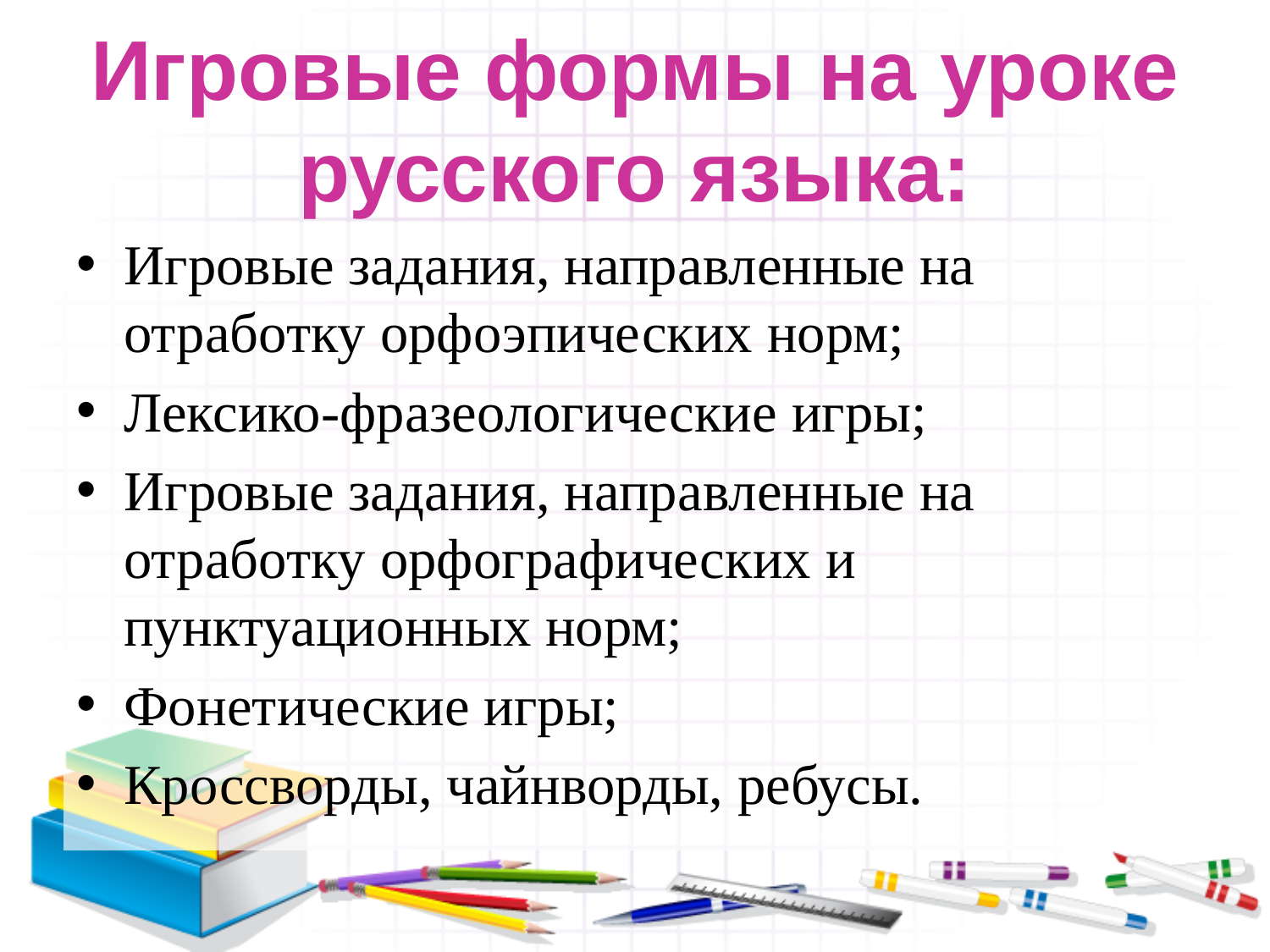

# Игровые формы на уроке русского языка:
Игровые задания, направленные на отработку орфоэпических норм;
Лексико-фразеологические игры;
Игровые задания, направленные на отработку орфографических и пунктуационных норм;
Фонетические игры;
Кроссворды, чайнворды, ребусы.